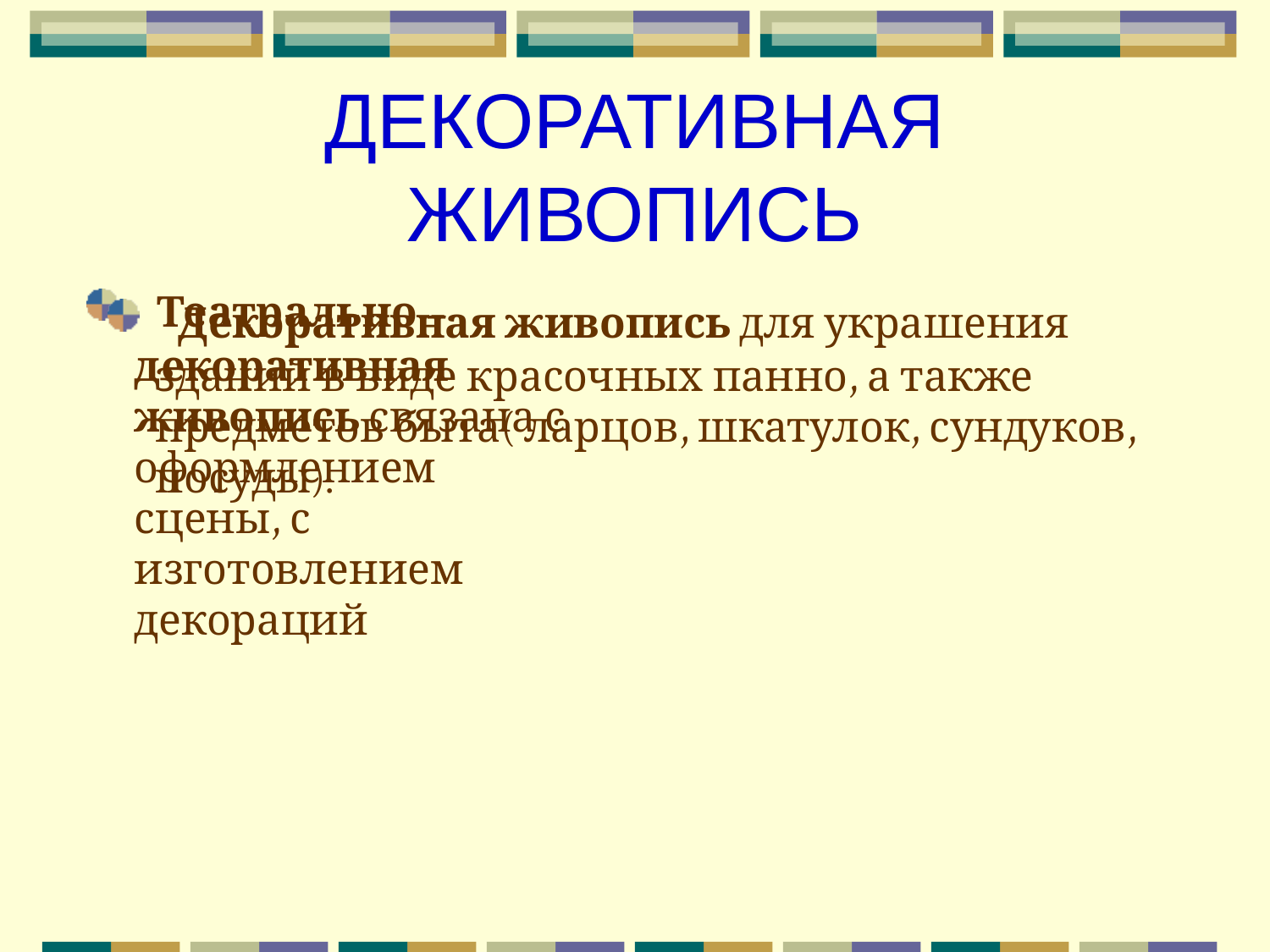

# ДЕКОРАТИВНАЯ ЖИВОПИСЬ
  Театрально – декоративная живопись связана с оформлением сцены, с изготовлением декораций
  Декоративная живопись для украшения зданий в виде красочных панно, а также предметов быта( ларцов, шкатулок, сундуков, посуды).